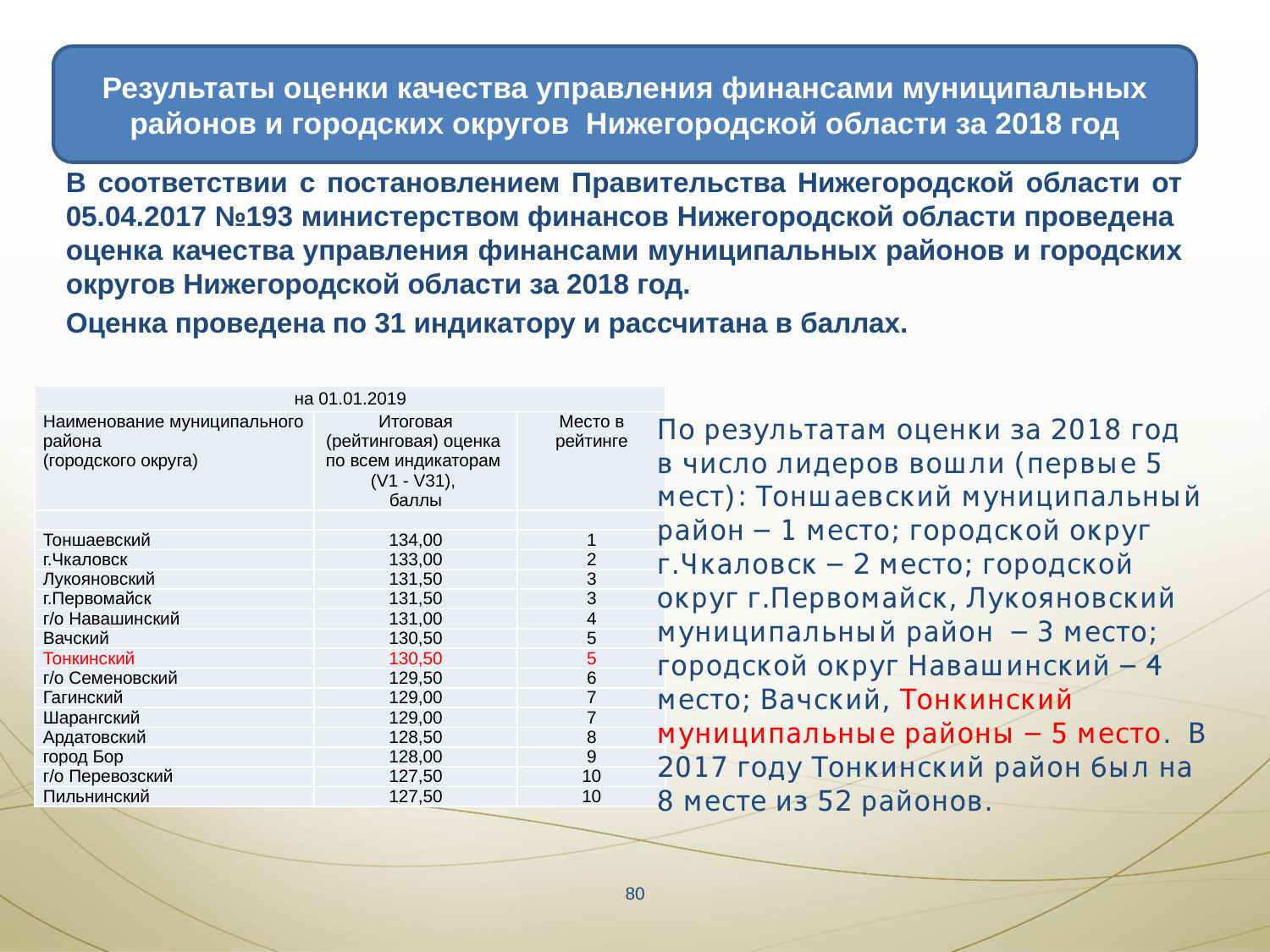

Результаты оценки качества управления финансами муниципальных районов и городских округов  Нижегородской области за 2018 год
В соответствии с постановлением Правительства Нижегородской области от 05.04.2017 №193 министерством финансов Нижегородской области проведена  оценка качества управления финансами муниципальных районов и городских округов Нижегородской области за 2018 год.
Оценка проведена по 31 индикатору и рассчитана в баллах.

| на 01.01.2019 |  |  |
| --- | --- | --- |
| Наименование муниципального района (городского округа) | Итоговая (рейтинговая) оценка по всем индикаторам (V1 - V31), баллы | Место в рейтинге |
|  |  |  |
| Тоншаевский | 134,00 | 1 |
| г.Чкаловск | 133,00 | 2 |
| Лукояновский | 131,50 | 3 |
| г.Первомайск | 131,50 | 3 |
| г/о Навашинский | 131,00 | 4 |
| Вачский | 130,50 | 5 |
| Тонкинский | 130,50 | 5 |
| г/о Семеновский | 129,50 | 6 |
| Гагинский | 129,00 | 7 |
| Шарангский | 129,00 | 7 |
| Ардатовский | 128,50 | 8 |
| город Бор | 128,00 | 9 |
| г/о Перевозский | 127,50 | 10 |
| Пильнинский | 127,50 | 10 |
По результатам оценки за 2018 год  в число лидеров вошли (первые 5 мест): Тоншаевский муниципальный район – 1 место; городской округ г.Чкаловск – 2 место; городской округ г.Первомайск, Лукояновский муниципальный район  – 3 место; городской округ Навашинский – 4 место; Вачский, Тонкинский муниципальные районы – 5 место.  В 2017 году Тонкинский район был на 8 месте из 52 районов.
80